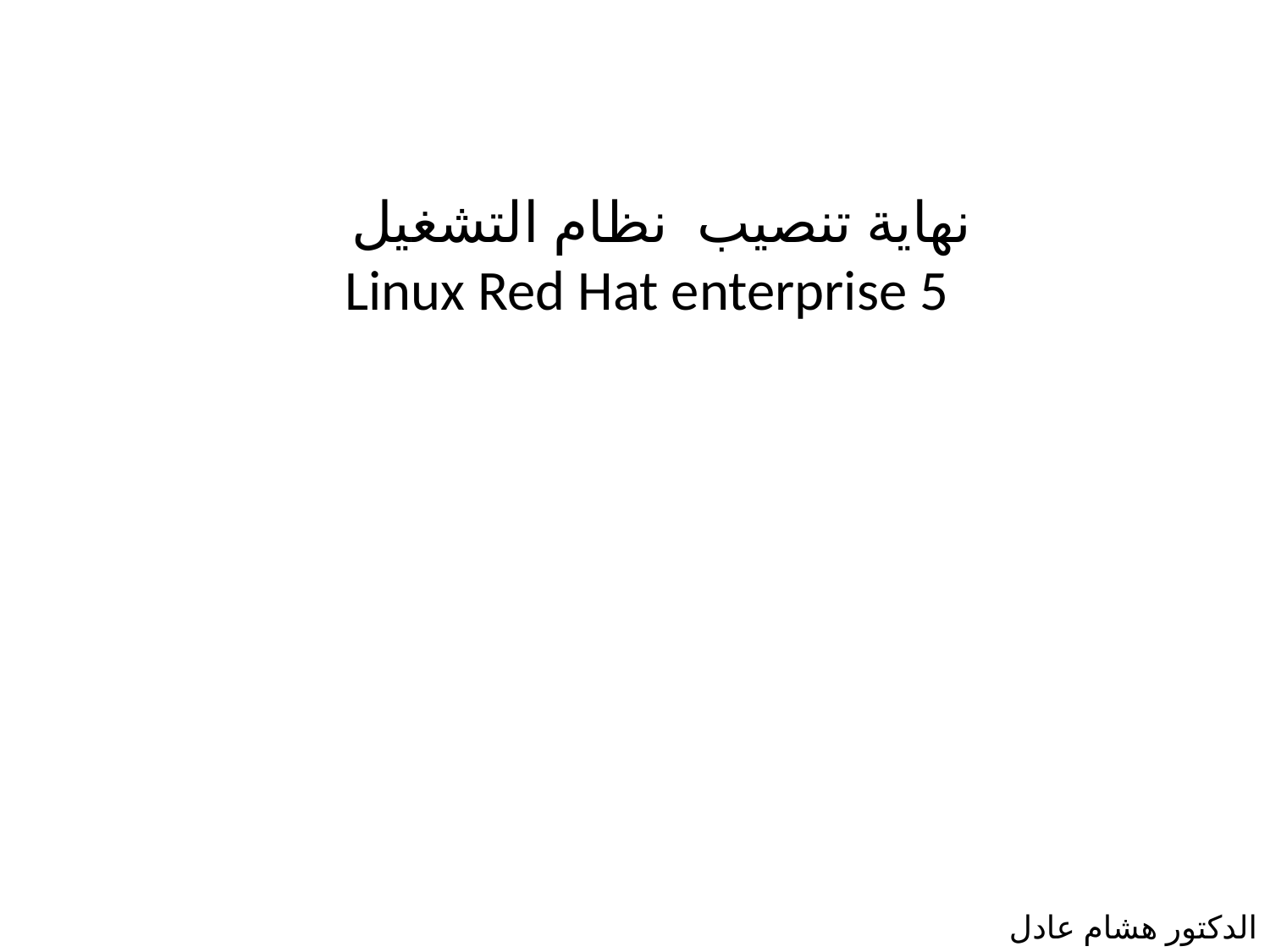

نهاية تنصيب  نظام التشغيل
 Linux Red Hat enterprise 5
الدكتور هشام عادل عبهري